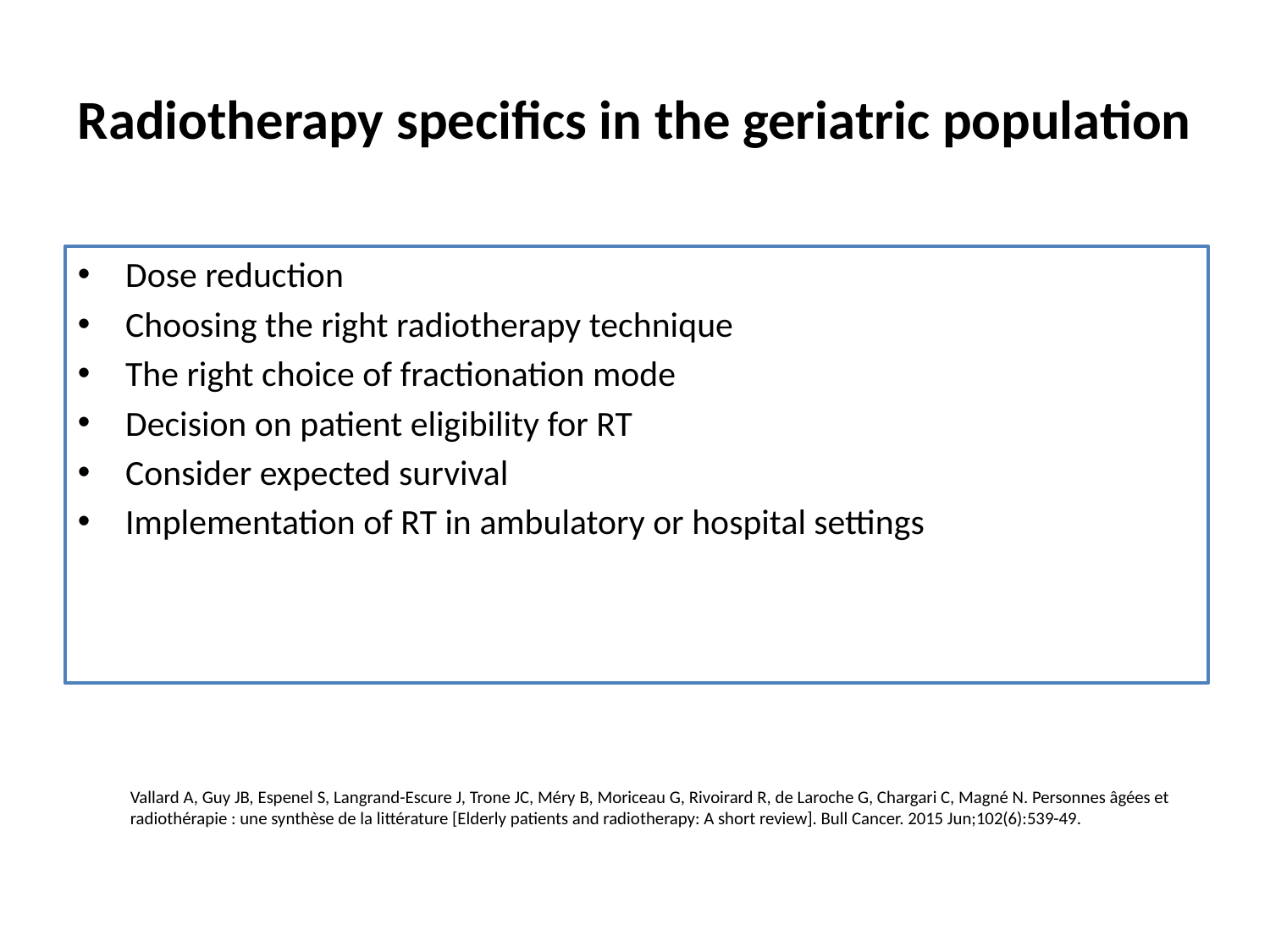

# Radiotherapy specifics in the geriatric population
Dose reduction
Choosing the right radiotherapy technique
The right choice of fractionation mode
Decision on patient eligibility for RT
Consider expected survival
Implementation of RT in ambulatory or hospital settings
Vallard A, Guy JB, Espenel S, Langrand-Escure J, Trone JC, Méry B, Moriceau G, Rivoirard R, de Laroche G, Chargari C, Magné N. Personnes âgées et radiothérapie : une synthèse de la littérature [Elderly patients and radiotherapy: A short review]. Bull Cancer. 2015 Jun;102(6):539-49.